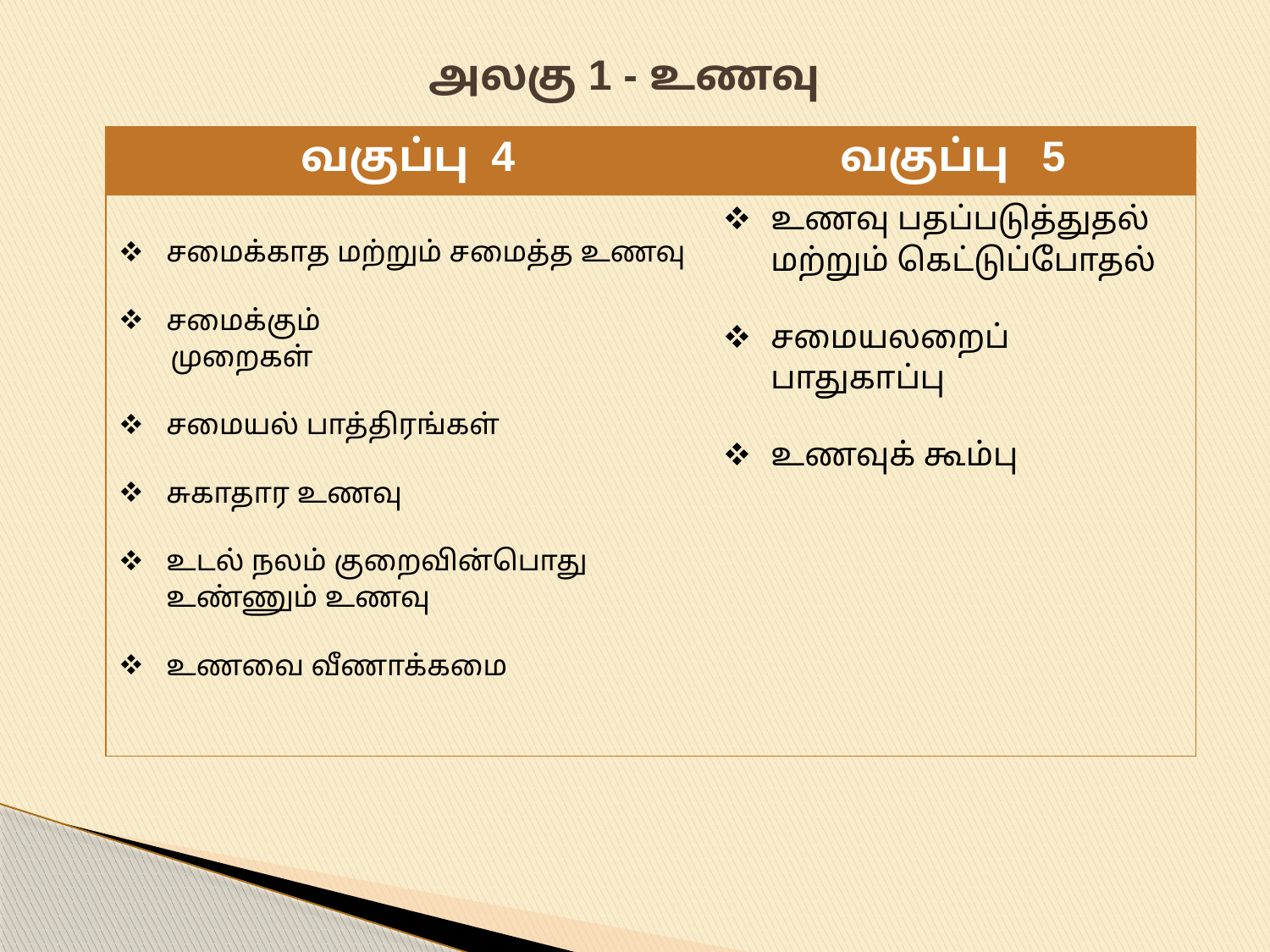

# அலகு 1 - உணவு
| வகுப்பு 4 | வகுப்பு 5 |
| --- | --- |
| சமைக்காத மற்றும் சமைத்த உணவு சமைக்கும் முறைகள் சமையல் பாத்திரங்கள் சுகாதார உணவு உடல் நலம் குறைவின்பொது உண்ணும் உணவு உணவை வீணாக்கமை | உணவு பதப்படுத்துதல் மற்றும் கெட்டுப்போதல் சமையலறைப் பாதுகாப்பு உணவுக் கூம்பு |